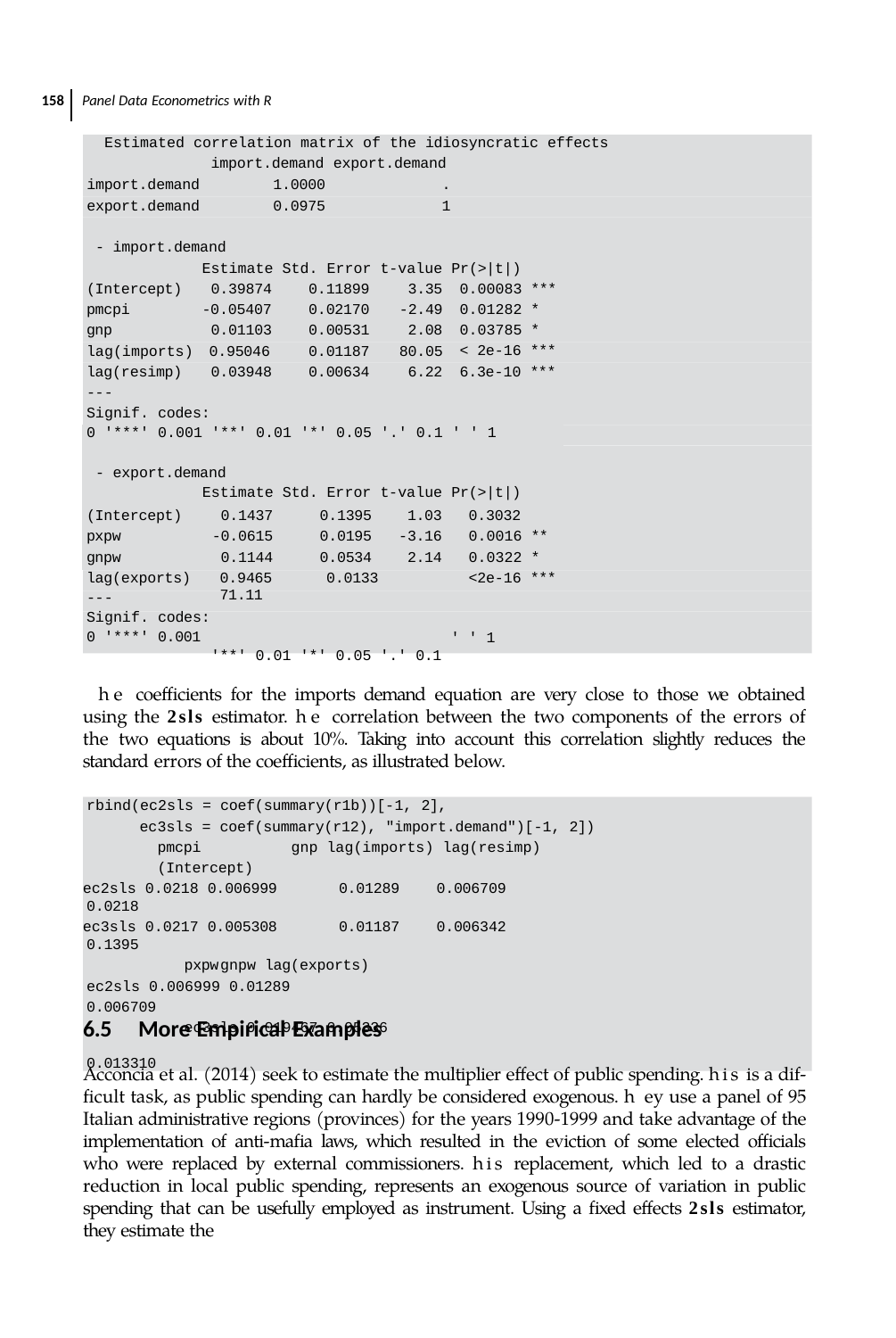

158  Panel Data Econometrics with R

Estimated correlation matrix of the idiosyncratic effects import.demand export.demand

import.demand export.demand
1.0000
0.0975
. 1

- import.demand
Estimate Std. Error t-value Pr(>|t|)
(Intercept) pmcpi
gnp
0.39874
-0.05407
0.01103
0.11899	3.35
0.02170	-2.49
0.00531	2.08
0.01187	80.05
0.00634	6.22
0.00083 ***
0.01282 *
0.03785 *
< 2e-16 *** 6.3e-10 ***

lag(imports) 0.95046

lag(resimp)
---
Signif. codes:
0.03948

| 0 '\*\*\*' 0.001 '\*\*' 0.01 '\*' 0.05 '.' 0.1 ' ' 1 - export.demand Estimate Std. Error t-value Pr(>|t|) |  |  |  |  |
| --- | --- | --- | --- | --- |
| (Intercept) | 0.1437 | 0.1395 | 1.03 | 0.3032 |
| pxpw | -0.0615 | 0.0195 | -3.16 | 0.0016 \*\* |
| gnpw | 0.1144 | 0.0534 | 2.14 | 0.0322 \* |
| lag(exports) --- Signif. codes: 0 '\*\*\*' 0.001 | 0.9465 0.0133 71.11 '\*\*' 0.01 '\*' 0.05 '.' 0.1 |  |  | <2e-16 \*\*\* ' ' 1 |

he coeﬃcients for the imports demand equation are very close to those we obtained using the 2sls estimator. he correlation between the two components of the errors of the two equations is about 10%. Taking into account this correlation slightly reduces the standard errors of the coeﬃcients, as illustrated below.
rbind(ec2sls = coef(summary(r1b))[-1, 2],
ec3sls = coef(summary(r12), "import.demand")[-1, 2]) pmcpi	gnp lag(imports) lag(resimp) (Intercept)
ec2sls 0.0218 0.006999	0.01289	0.006709	0.0218
ec3sls 0.0217 0.005308	0.01187	0.006342	0.1395
pxpw	gnpw lag(exports) ec2sls 0.006999 0.01289	0.006709
ec3sls 0.019467 0.05336	0.013310
6.5	More Empirical Examples

Acconcia et al. (2014) seek to estimate the multiplier effect of public spending. his is a dif- ﬁcult task, as public spending can hardly be considered exogenous. hey use a panel of 95 Italian administrative regions (provinces) for the years 1990-1999 and take advantage of the implementation of anti-maﬁa laws, which resulted in the eviction of some elected oﬃcials who were replaced by external commissioners. his replacement, which led to a drastic reduction in local public spending, represents an exogenous source of variation in public spending that can be usefully employed as instrument. Using a ﬁxed effects 2sls estimator, they estimate the